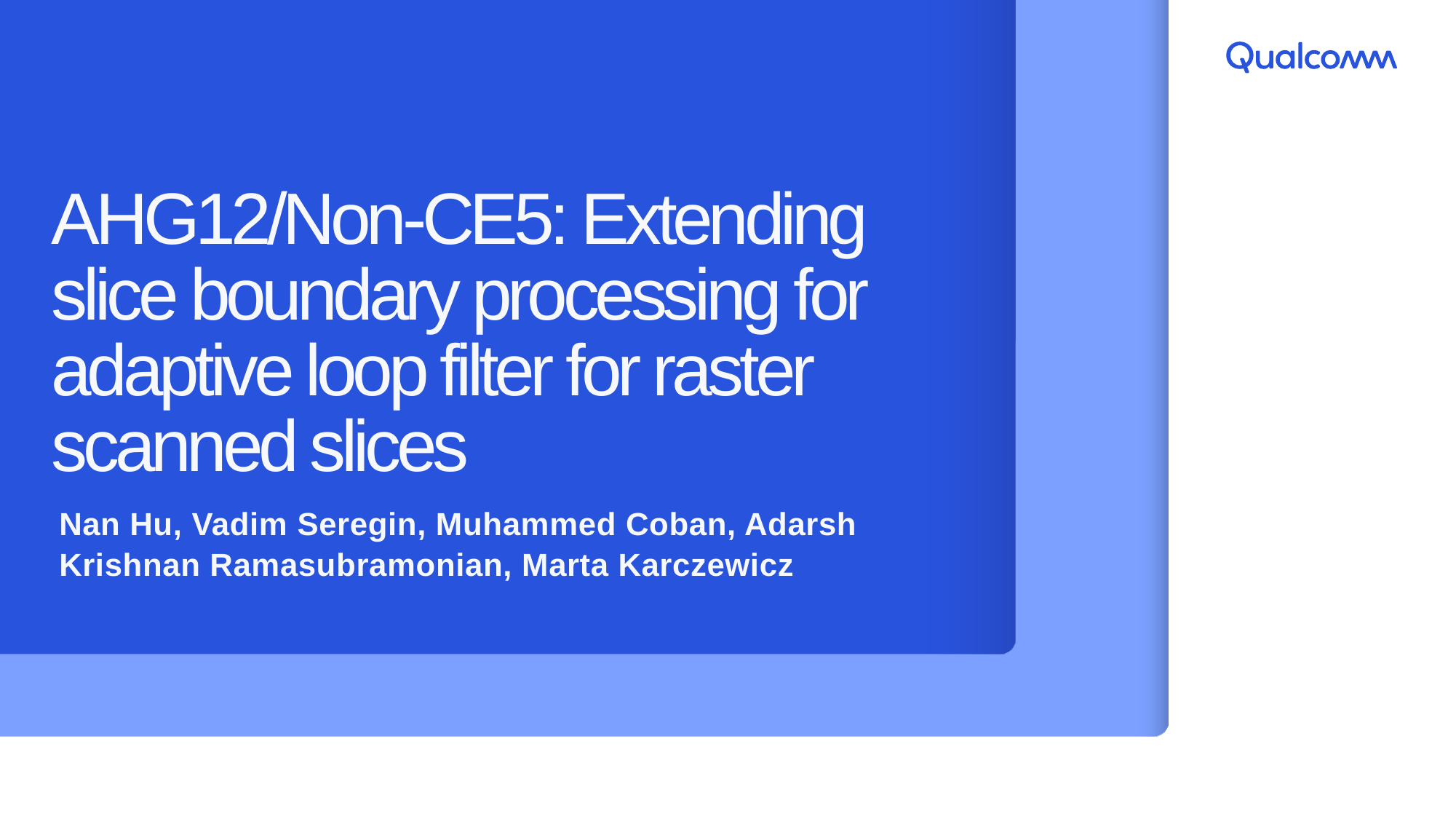

# AHG12/Non-CE5: Extending slice boundary processing for adaptive loop filter for raster scanned slices
Nan Hu, Vadim Seregin, Muhammed Coban, Adarsh Krishnan Ramasubramonian, Marta Karczewicz